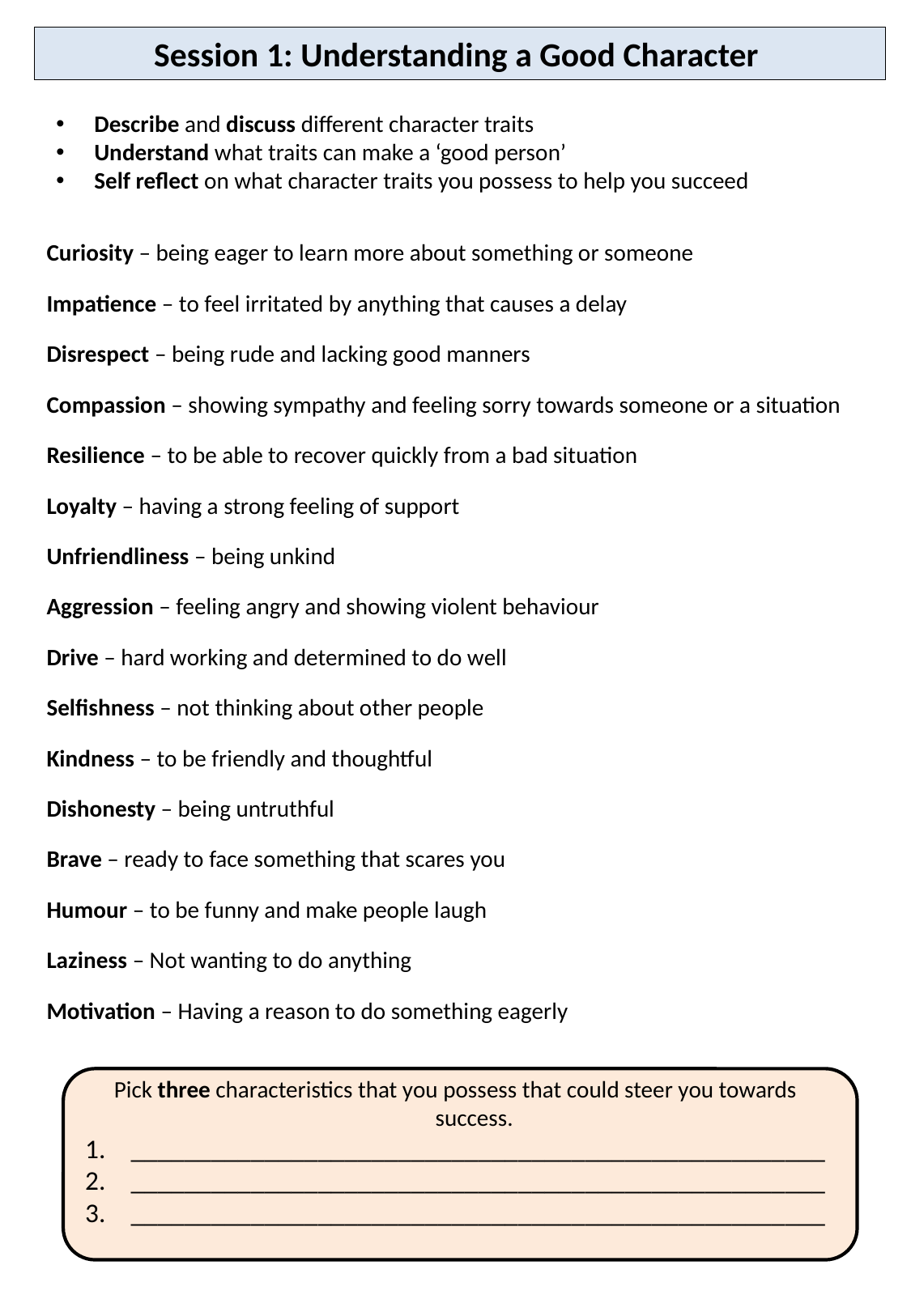

Session 1: Understanding a Good Character
Describe and discuss different character traits
Understand what traits can make a ‘good person’
Self reflect on what character traits you possess to help you succeed
Curiosity – being eager to learn more about something or someone

Impatience – to feel irritated by anything that causes a delay

Disrespect – being rude and lacking good manners

Compassion – showing sympathy and feeling sorry towards someone or a situation

Resilience – to be able to recover quickly from a bad situation

Loyalty – having a strong feeling of support

Unfriendliness – being unkind

Aggression – feeling angry and showing violent behaviour

Drive – hard working and determined to do well

Selfishness – not thinking about other people

Kindness – to be friendly and thoughtful

Dishonesty – being untruthful

Brave – ready to face something that scares you

Humour – to be funny and make people laugh

Laziness – Not wanting to do anything

Motivation – Having a reason to do something eagerly

Pick three characteristics that you possess that could steer you towards success.
____________________________________________________
____________________________________________________
____________________________________________________